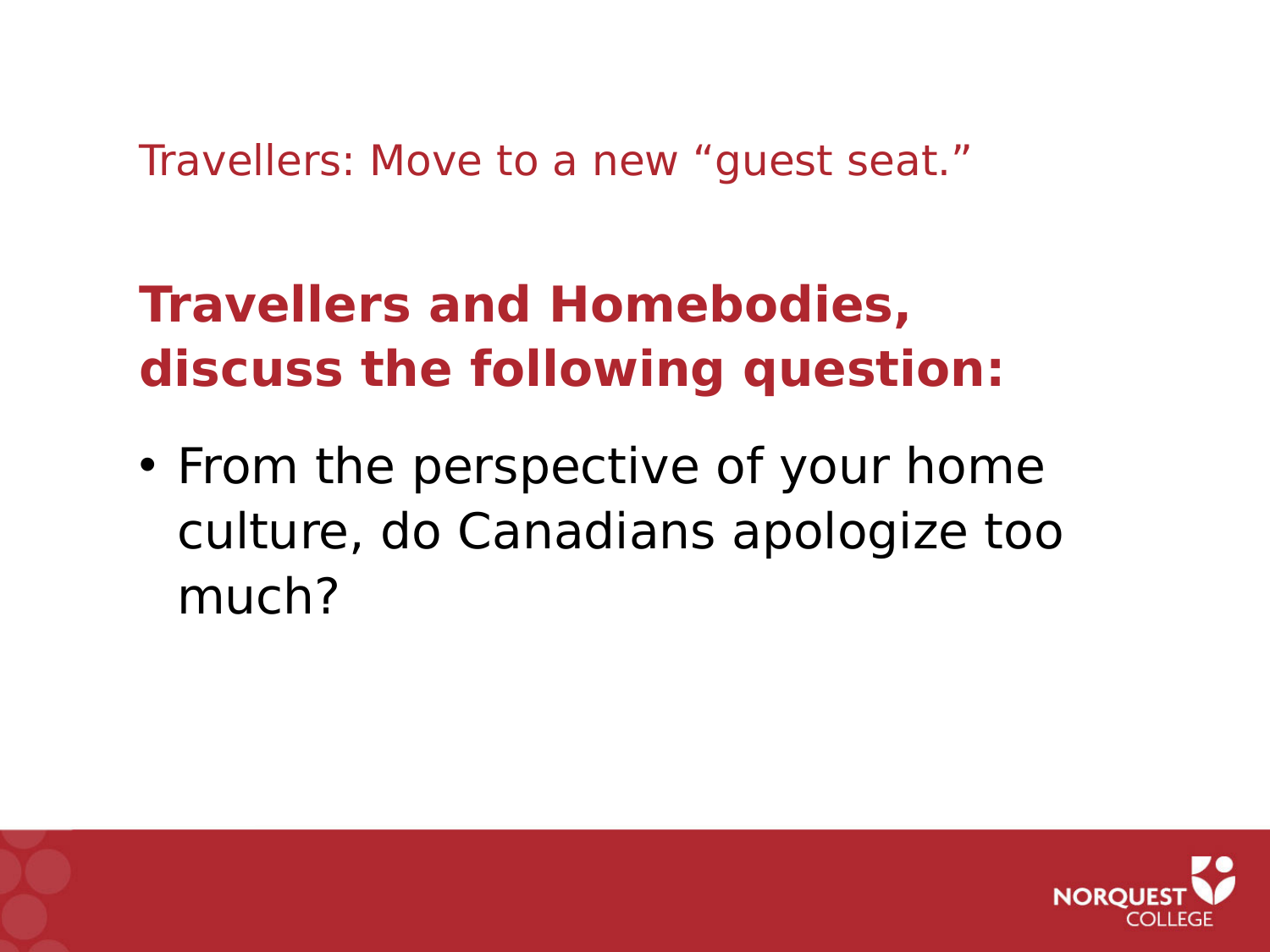

Travellers: Move to a new “guest seat.”
Travellers and Homebodies, discuss the following question:
From the perspective of your home culture, do Canadians apologize too much?